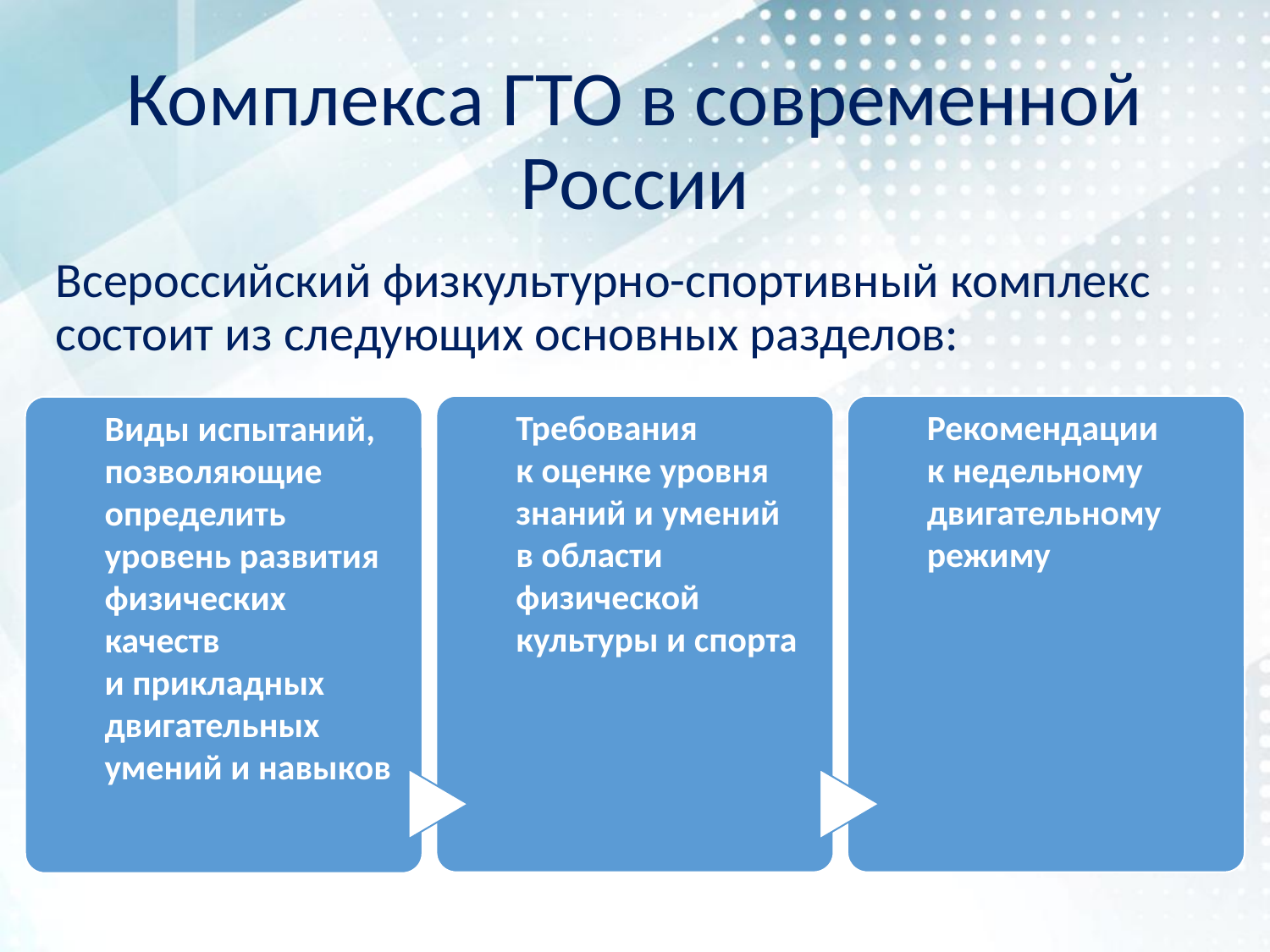

# Комплекса ГТО в современной России
Всероссийский физкультурно-спортивный комплекс состоит из следующих основных разделов:

Виды испытаний, позволяющие определить уровень развития физических качеств и прикладных двигательных умений и навыков

Требования к оценке уровня знаний и умений в области физической культуры и спорта

Рекомендации к недельному двигательному режиму